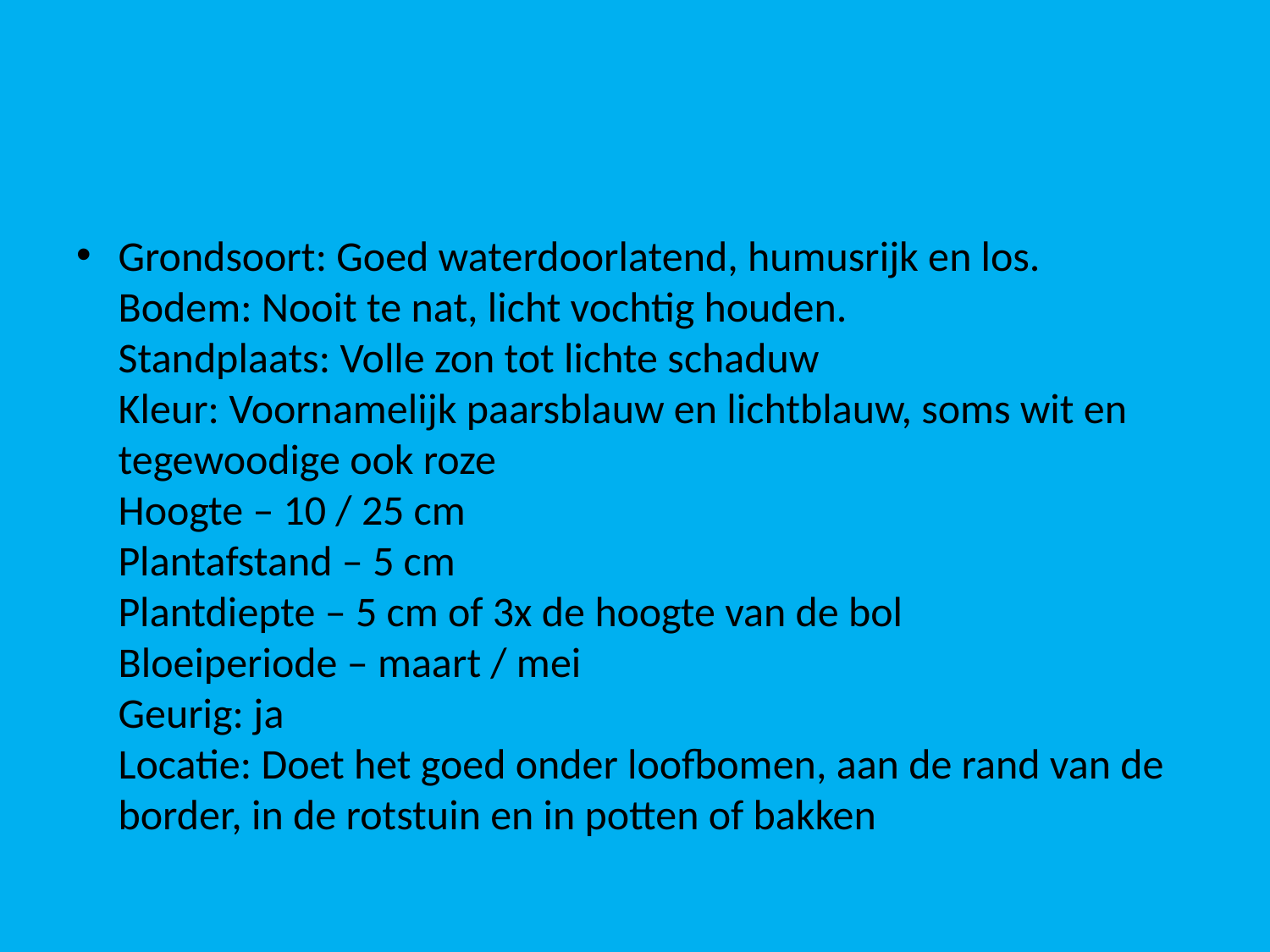

#
Grondsoort: Goed waterdoorlatend, humusrijk en los.
Bodem: Nooit te nat, licht vochtig houden.
Standplaats: Volle zon tot lichte schaduw
Kleur: Voornamelijk paarsblauw en lichtblauw, soms wit en tegewoodige ook roze
Hoogte – 10 / 25 cm
Plantafstand – 5 cm
Plantdiepte – 5 cm of 3x de hoogte van de bol
Bloeiperiode – maart / mei
Geurig: ja
Locatie: Doet het goed onder loofbomen, aan de rand van de border, in de rotstuin en in potten of bakken